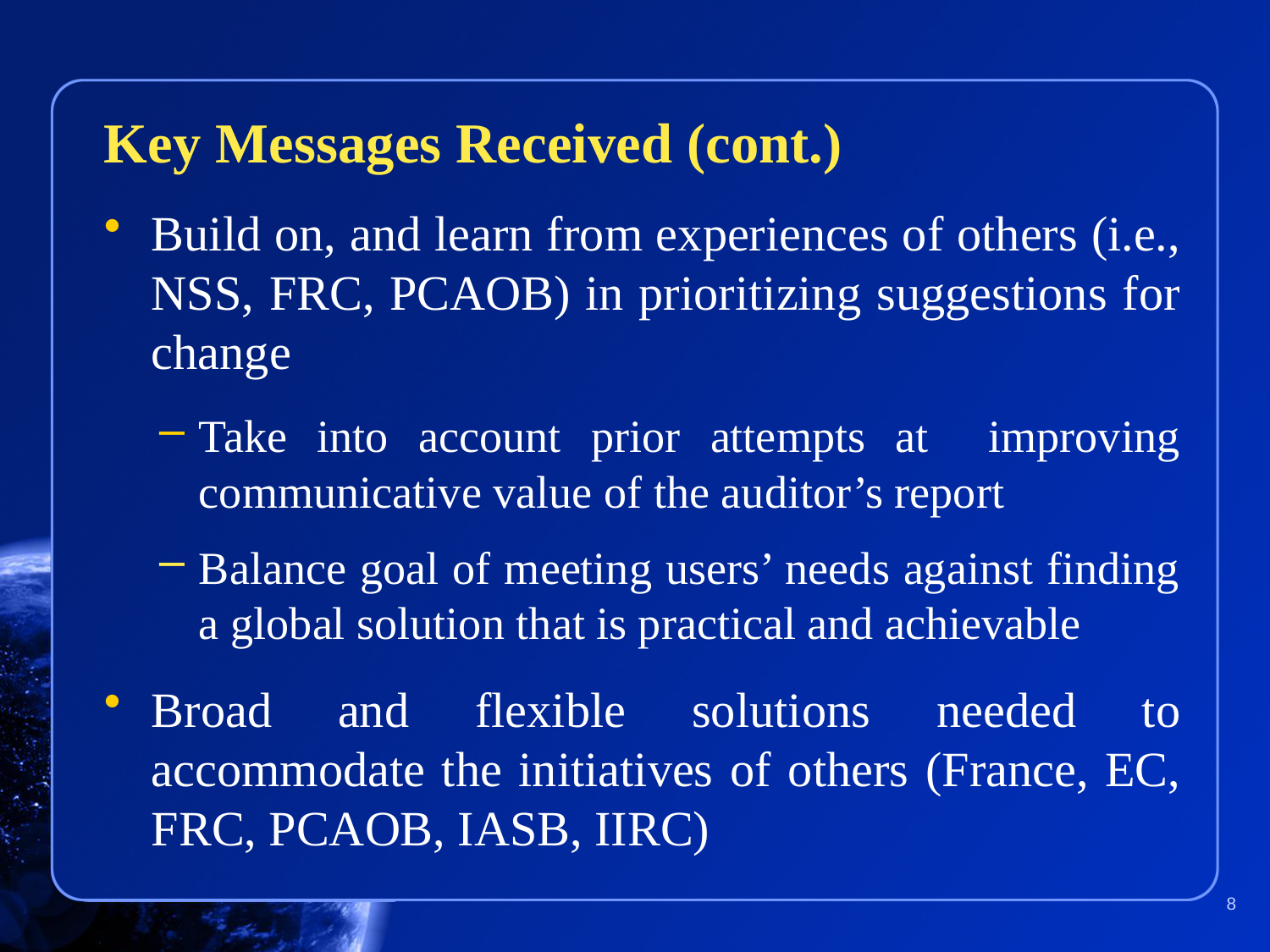

#
Key Messages Received (cont.)

Build on, and learn from experiences of others (i.e., NSS, FRC, PCAOB) in prioritizing suggestions for change
Take into account prior attempts at  improving communicative value of the auditor’s report
Balance goal of meeting users’ needs against finding a global solution that is practical and achievable
Broad and flexible solutions needed to accommodate the initiatives of others (France, EC, FRC, PCAOB, IASB, IIRC)

8